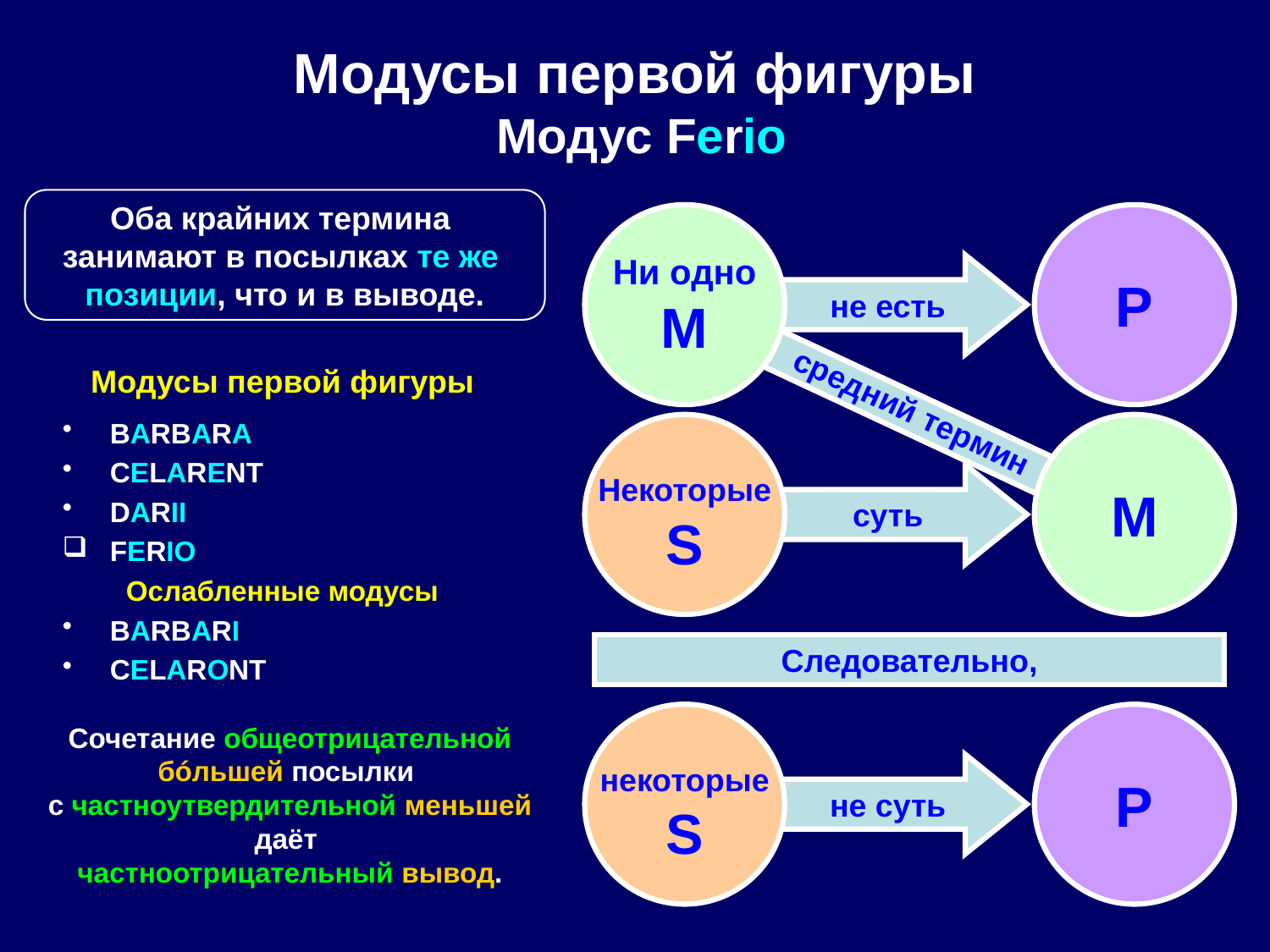

# Модусы первой фигуры Модус Ferio
Оба крайних термина
занимают в посылках те же
позиции, что и в выводе.
Ни одно
M
P
не есть
Модусы первой фигуры
BARBARA
CELARENT
DARII
FERIO
Ослабленные модусы
BARBARI
CELARONT
не суть
  средний термин

Некоторые
S
M
суть
Следовательно,

некоторые
S
P
Сочетание общеотрицательной бóльшей посылки
с частноутвердительной меньшей даёт
частноотрицательный вывод.
не суть